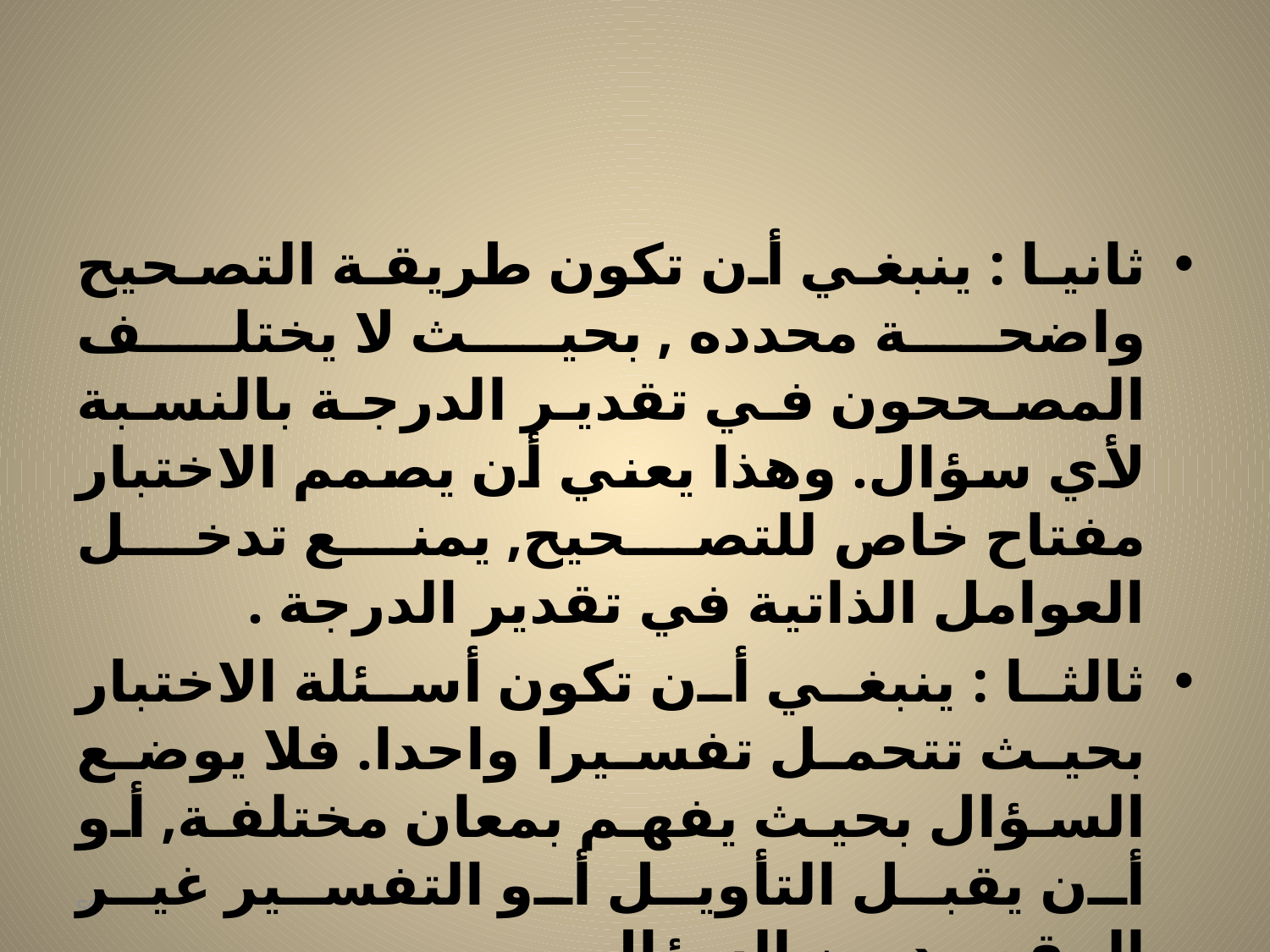

#
ثانيا : ينبغي أن تكون طريقة التصحيح واضحة محدده , بحيث لا يختلف المصححون في تقدير الدرجة بالنسبة لأي سؤال. وهذا يعني أن يصمم الاختبار مفتاح خاص للتصحيح, يمنع تدخل العوامل الذاتية في تقدير الدرجة .
ثالثا : ينبغي أن تكون أسئلة الاختبار بحيث تتحمل تفسيرا واحدا. فلا يوضع السؤال بحيث يفهم بمعان مختلفة, أو أن يقبل التأويل أو التفسير غير المقصود من السؤال.
50